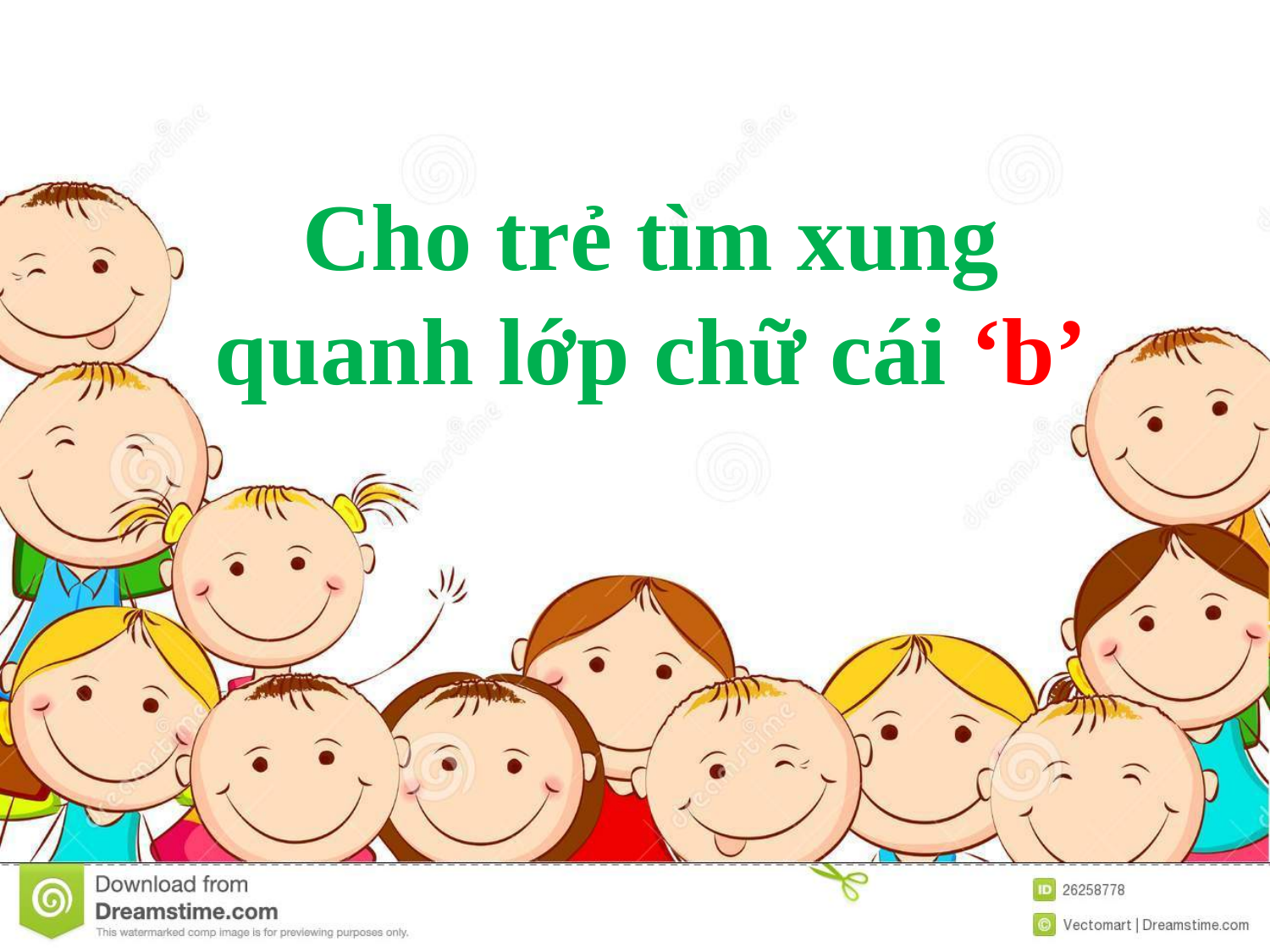

Cho trẻ tìm xung quanh lớp chữ cái ‘b’